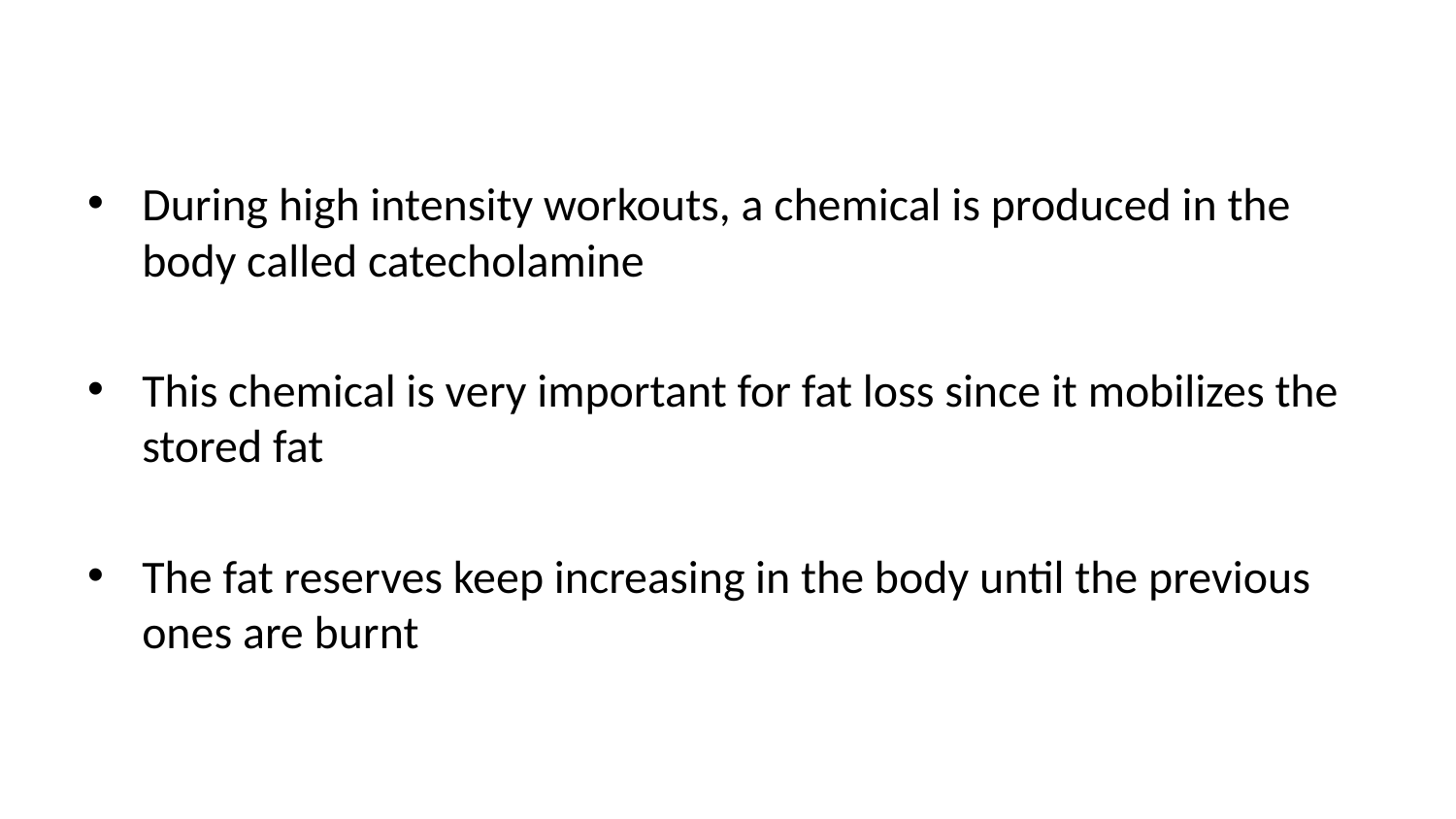

During high intensity workouts, a chemical is produced in the body called catecholamine

This chemical is very important for fat loss since it mobilizes the stored fat

The fat reserves keep increasing in the body until the previous ones are burnt